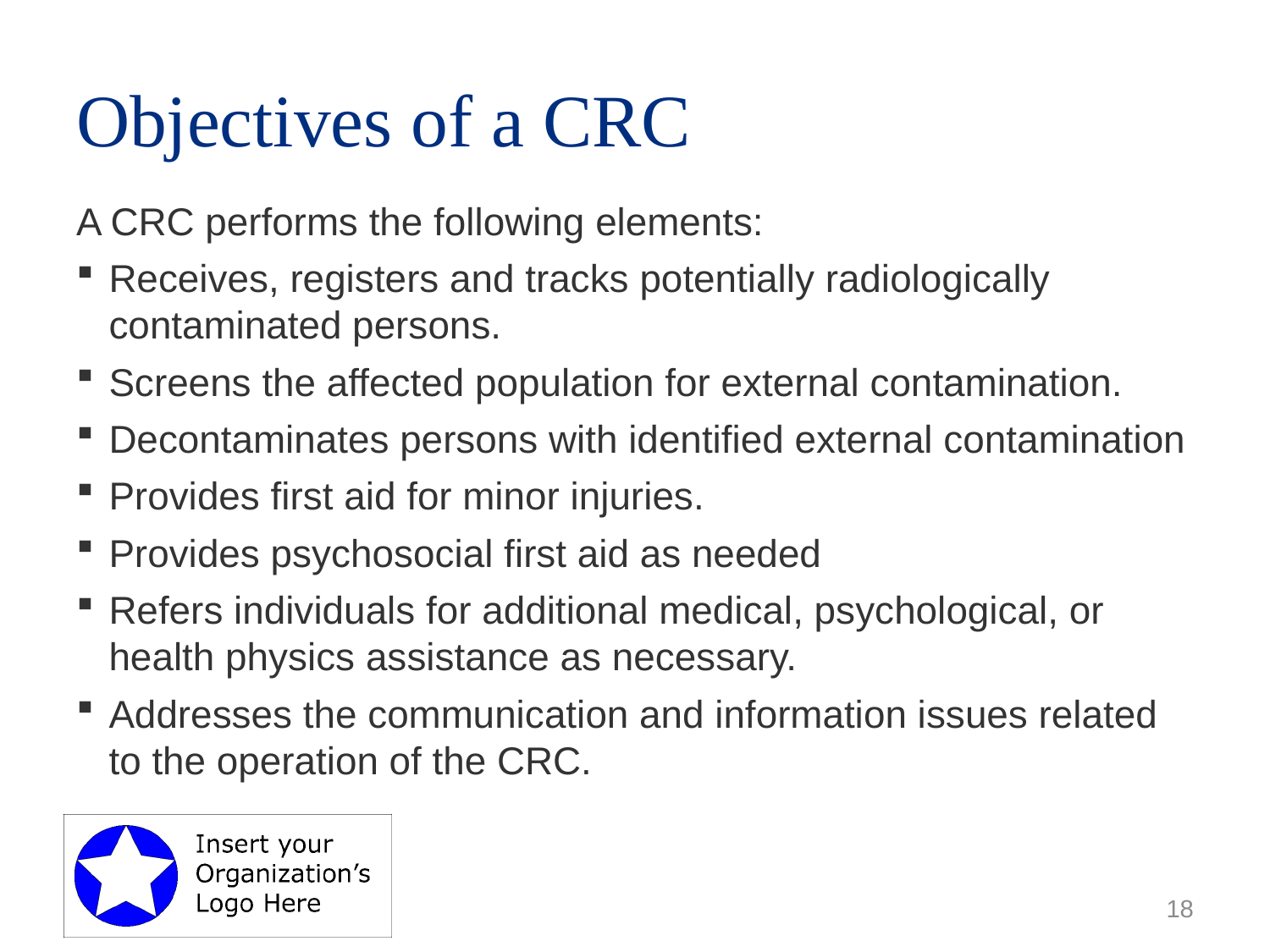

# Objectives of a CRC
A CRC performs the following elements:
Receives, registers and tracks potentially radiologically contaminated persons.
Screens the affected population for external contamination.
Decontaminates persons with identified external contamination
Provides first aid for minor injuries.
Provides psychosocial first aid as needed
Refers individuals for additional medical, psychological, or health physics assistance as necessary.
Addresses the communication and information issues related to the operation of the CRC.

18